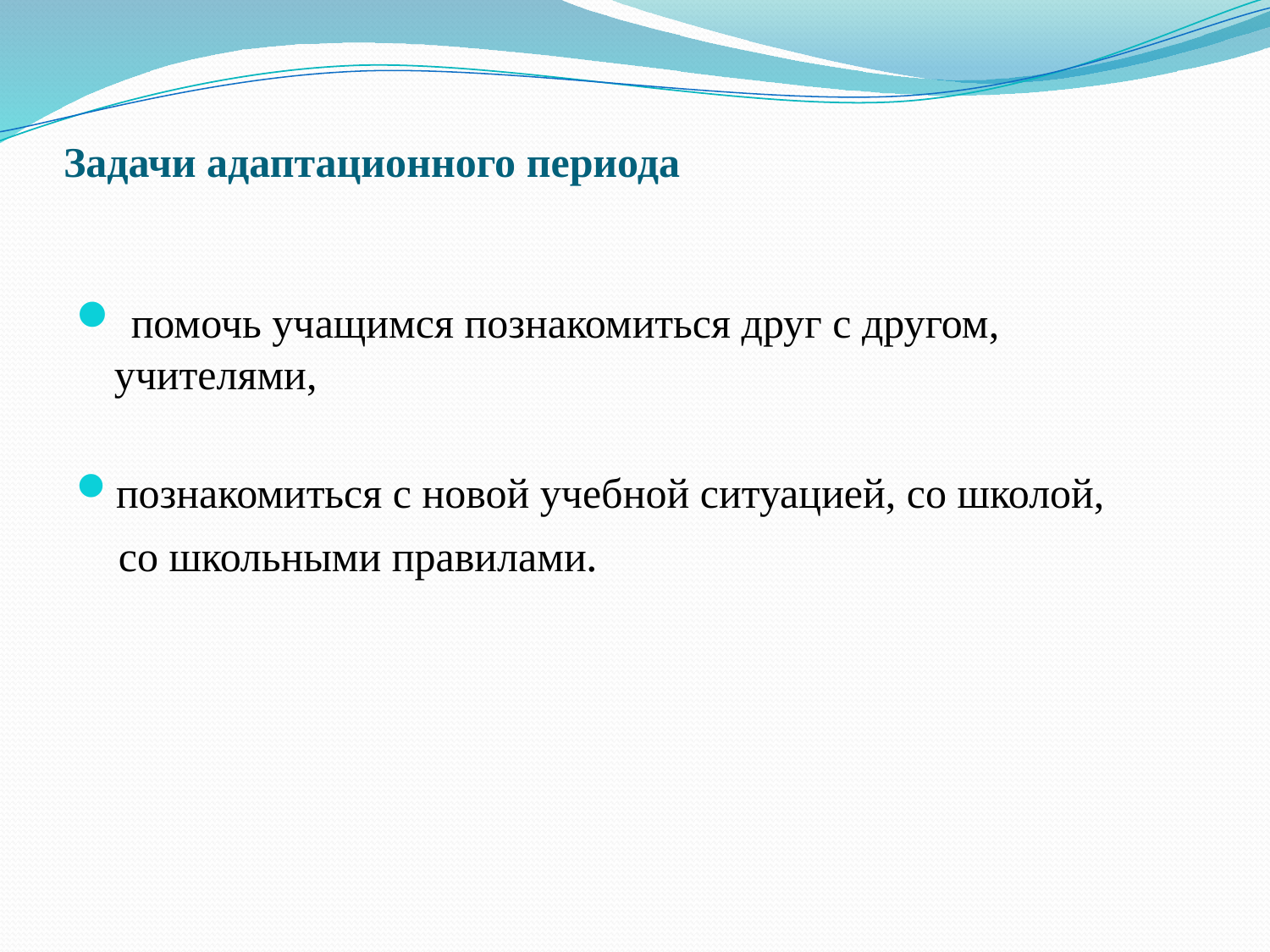

# Задачи адаптационного периода
 помочь учащимся познакомиться друг с другом, учителями,

познакомиться с новой учебной ситуацией, со школой,
    со школьными правилами.